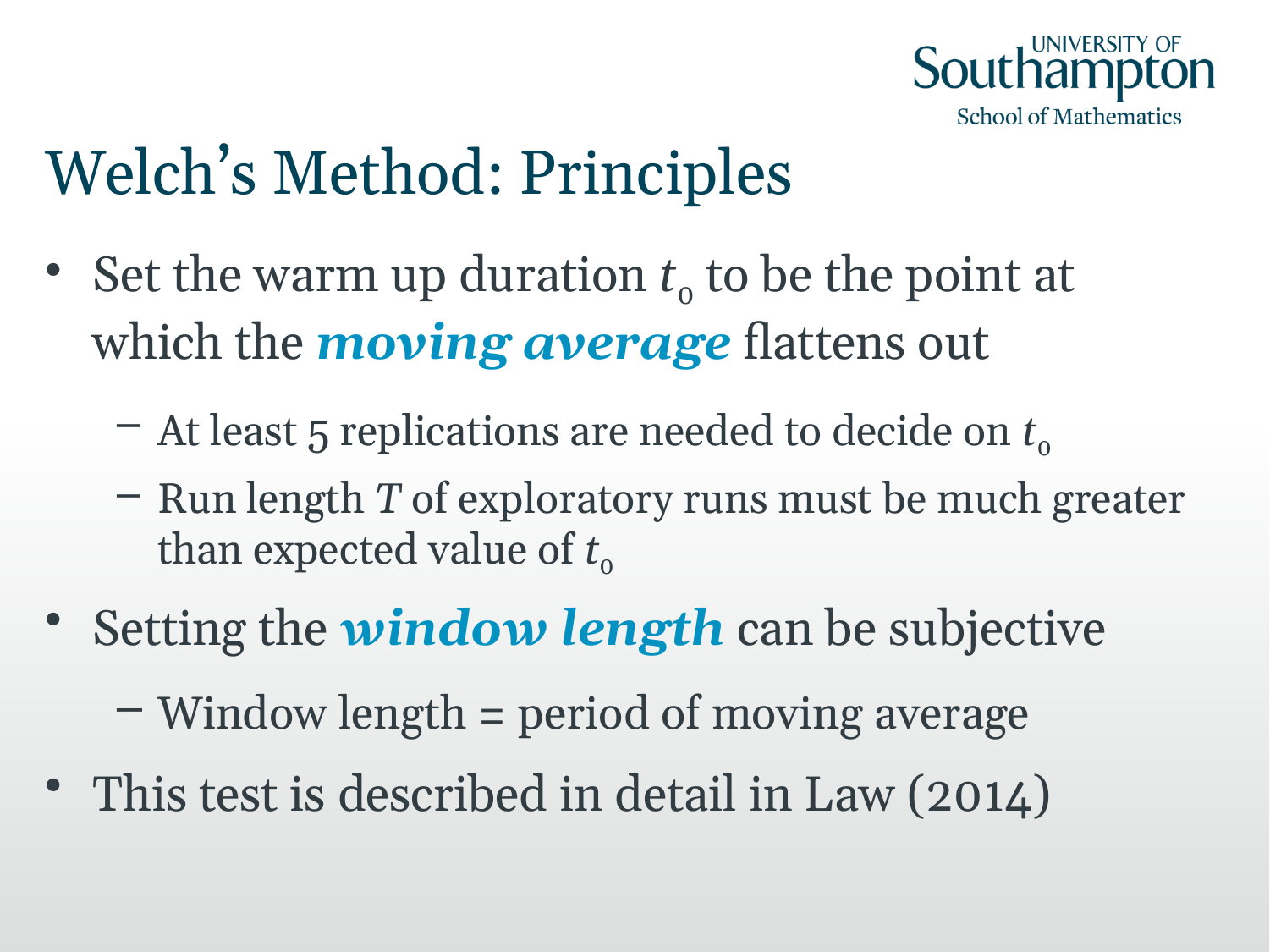

# Welch’s Method: Principles
Set the warm up duration t0 to be the point at which the moving average flattens out
At least 5 replications are needed to decide on t0
Run length T of exploratory runs must be much greater than expected value of t0
Setting the window length can be subjective
Window length = period of moving average
This test is described in detail in Law (2014)